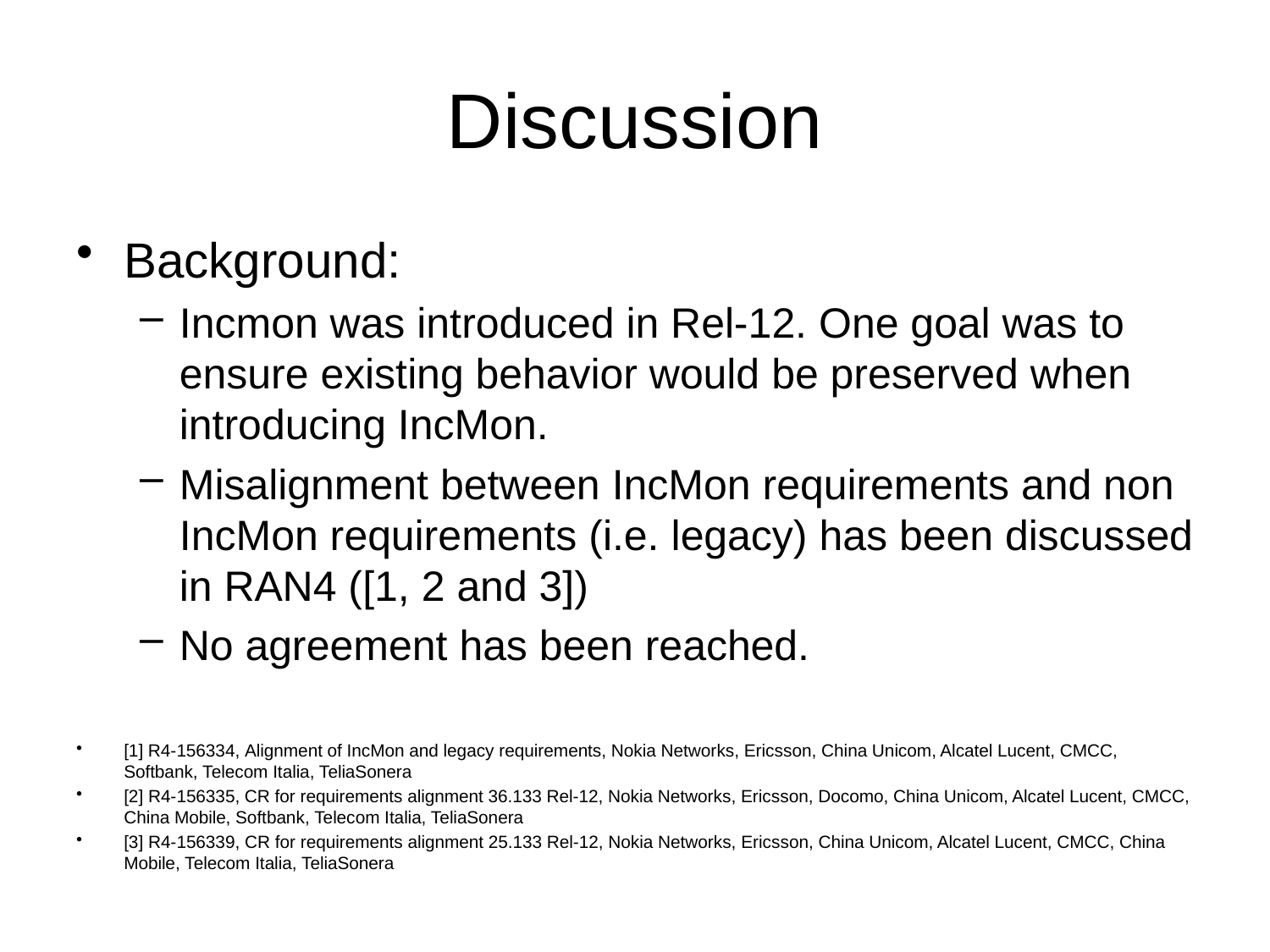

# Discussion
Background:
Incmon was introduced in Rel-12. One goal was to ensure existing behavior would be preserved when introducing IncMon.
Misalignment between IncMon requirements and non IncMon requirements (i.e. legacy) has been discussed in RAN4 ([1, 2 and 3])
No agreement has been reached.

[1] R4-156334, Alignment of IncMon and legacy requirements, Nokia Networks, Ericsson, China Unicom, Alcatel Lucent, CMCC, Softbank, Telecom Italia, TeliaSonera
[2] R4-156335, CR for requirements alignment 36.133 Rel-12, Nokia Networks, Ericsson, Docomo, China Unicom, Alcatel Lucent, CMCC, China Mobile, Softbank, Telecom Italia, TeliaSonera
[3] R4-156339, CR for requirements alignment 25.133 Rel-12, Nokia Networks, Ericsson, China Unicom, Alcatel Lucent, CMCC, China Mobile, Telecom Italia, TeliaSonera

[1] RP-150490, Dual Connectivity enhancements for LTE, NTT DOCOMO, INC.